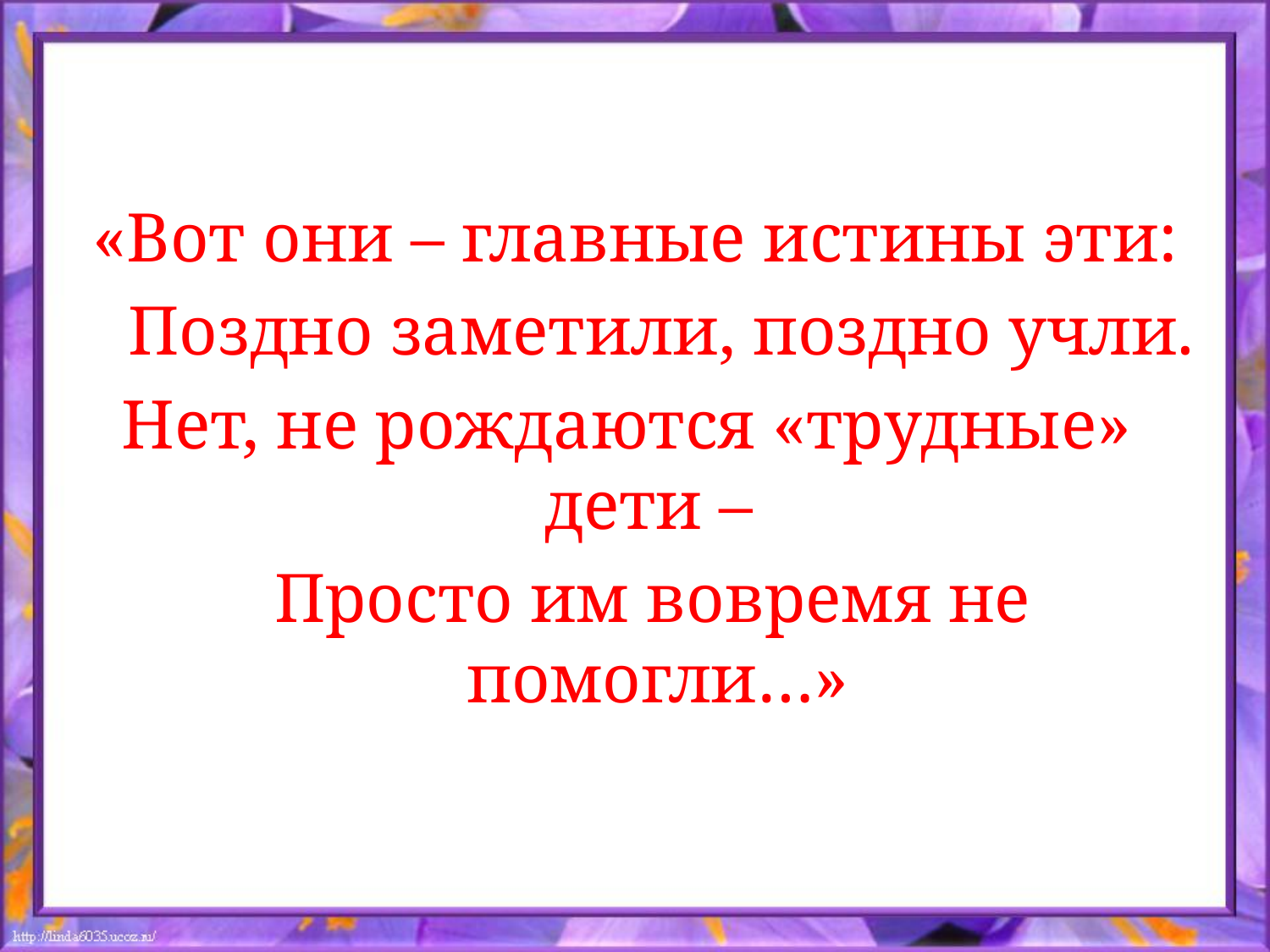

#
«Вот они – главные истины эти:
   Поздно заметили, поздно учли.
Нет, не рождаются «трудные»  дети –
  Просто им вовремя не помогли…»